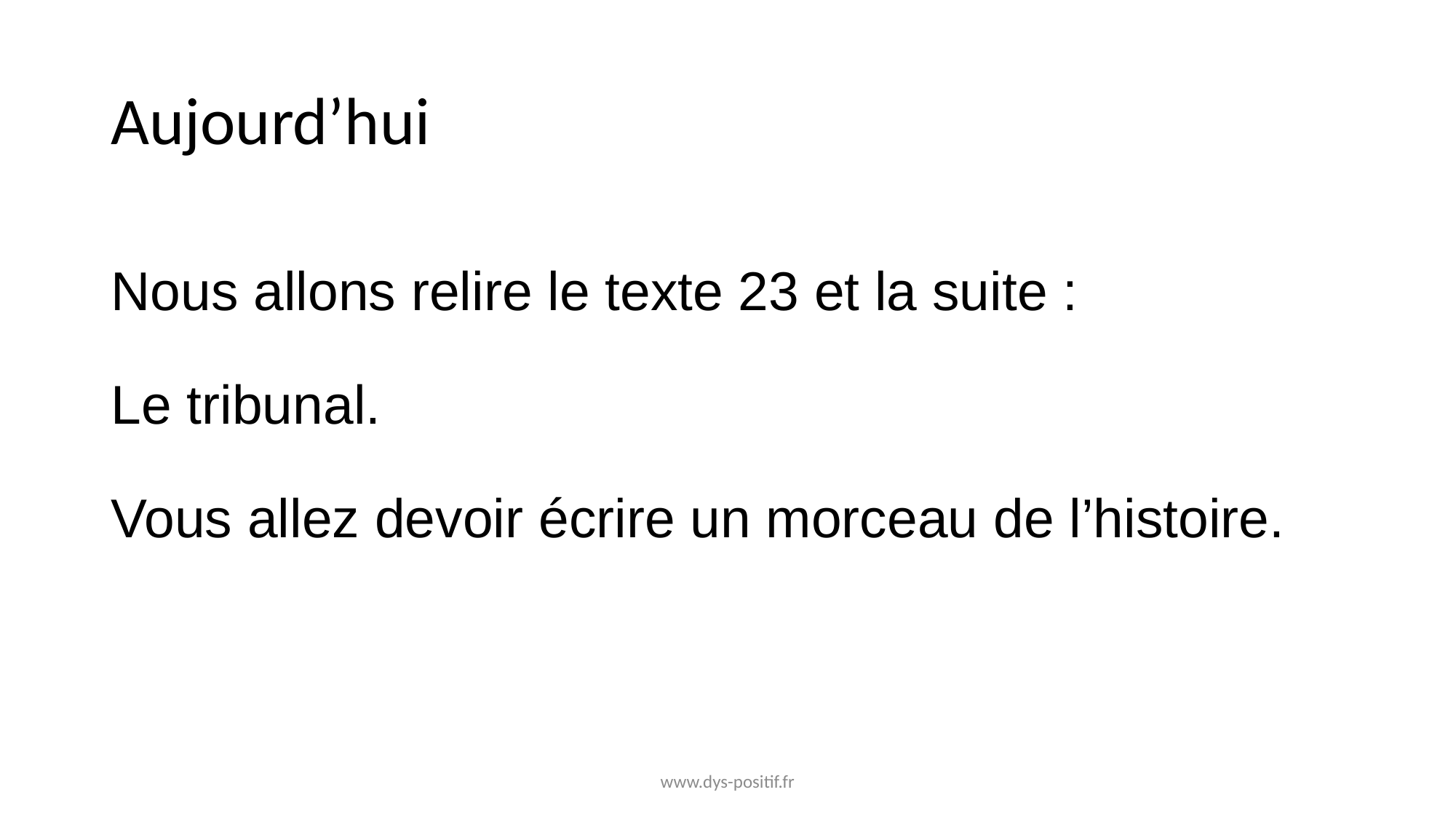

# Aujourd’hui
Nous allons relire le texte 23 et la suite :
Le tribunal.
Vous allez devoir écrire un morceau de l’histoire.

www.dys-positif.fr